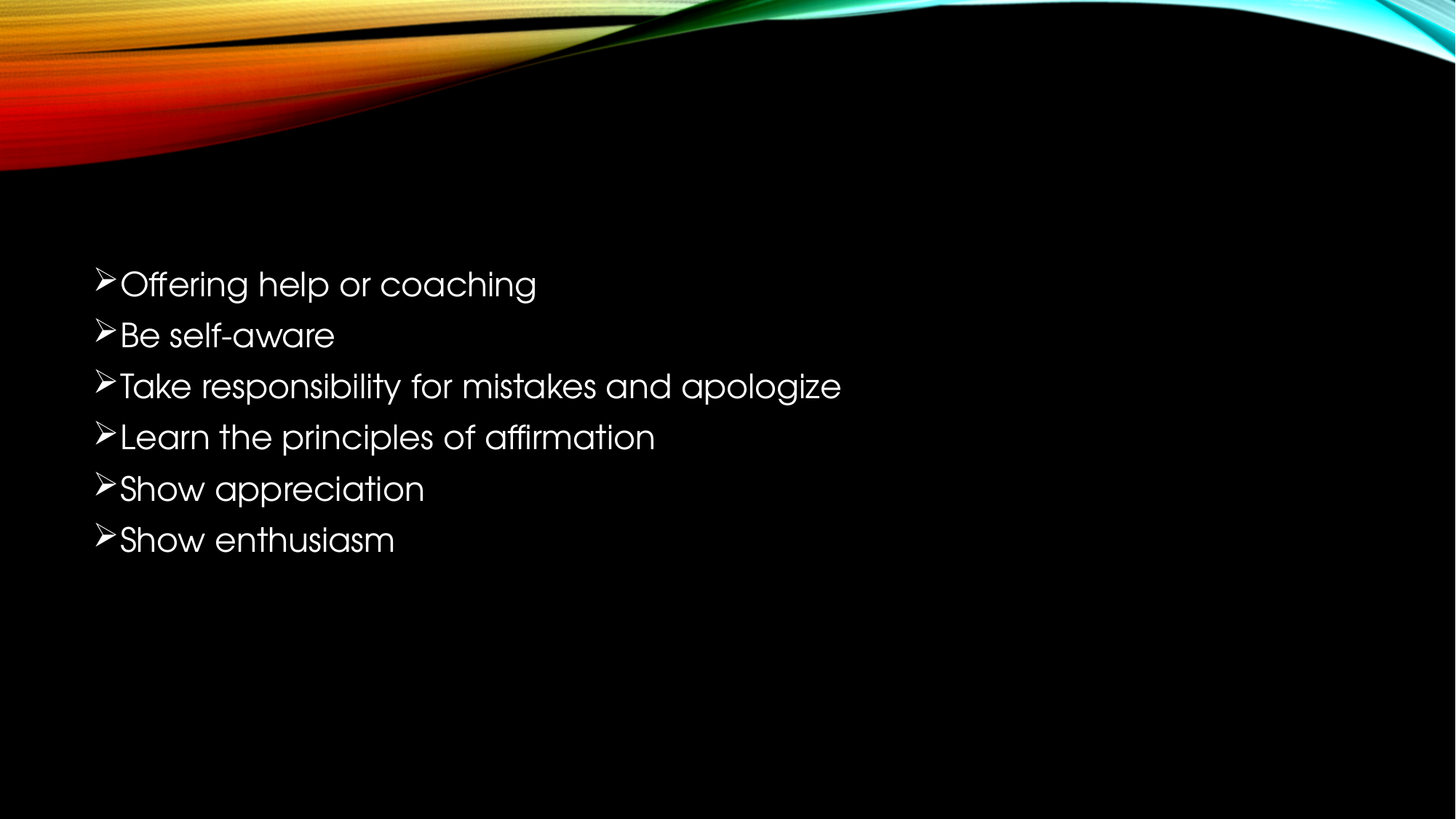

#
Offering help or coaching
Be self-aware
Take responsibility for mistakes and apologize
Learn the principles of affirmation
Show appreciation
Show enthusiasm